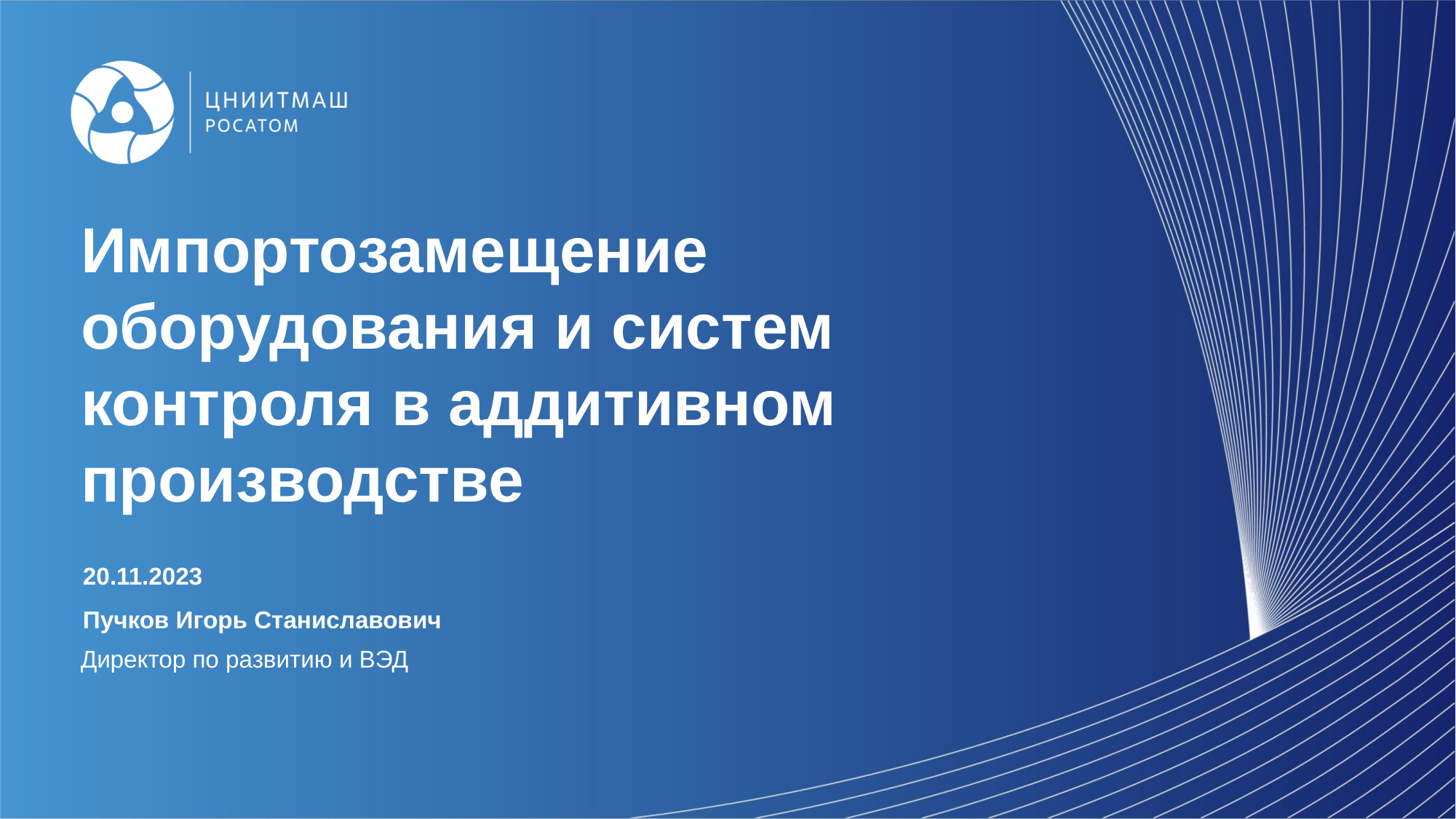

# Импортозамещение оборудования и систем контроля в аддитивном производстве
20.11.2023
Пучков Игорь Станиславович

Директор по развитию и ВЭД